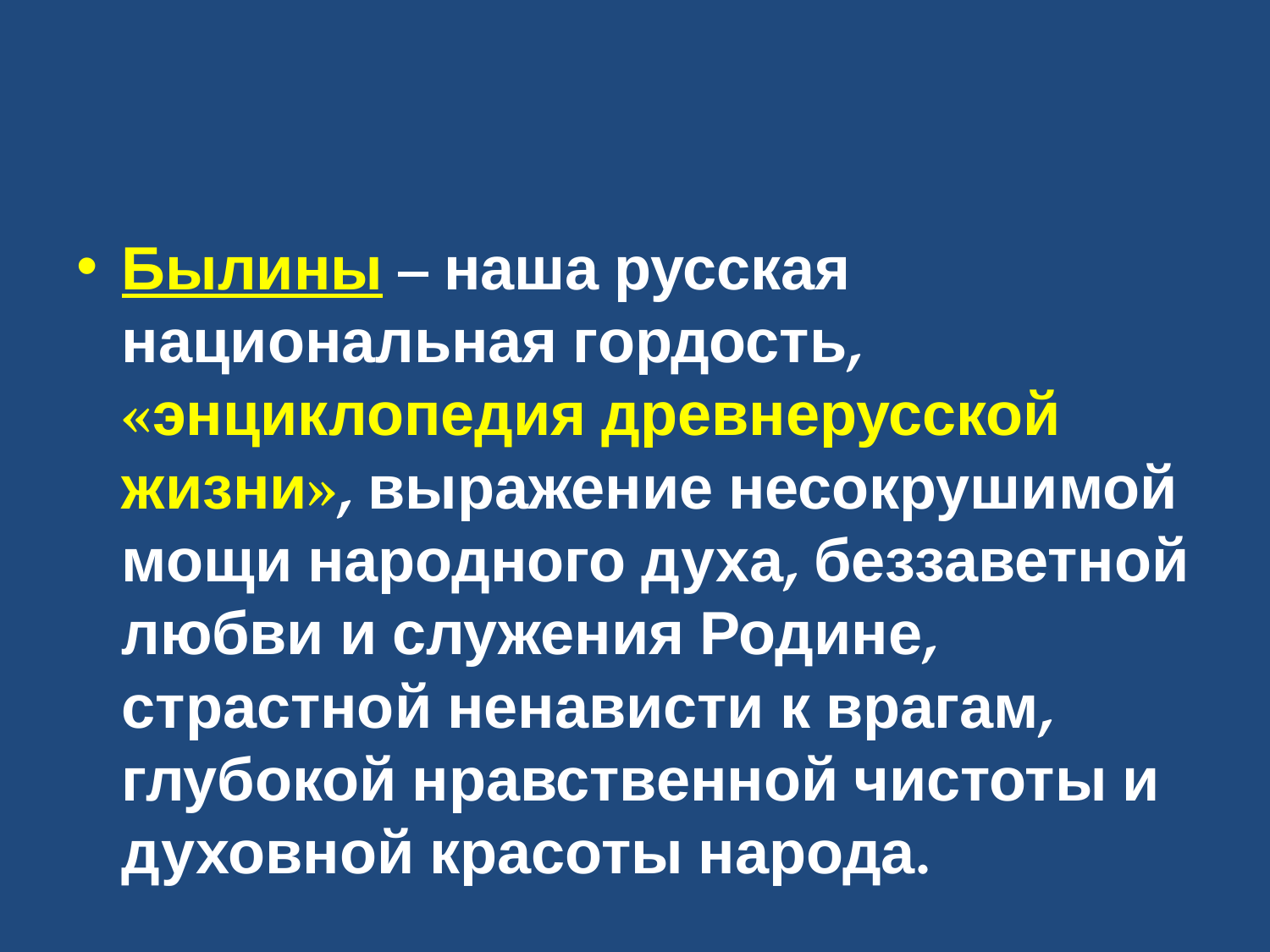

#
Былины – наша русская национальная гордость, «энциклопедия древнерусской жизни», выражение несокрушимой мощи народного духа, беззаветной любви и служения Родине, страстной ненависти к врагам, глубокой нравственной чистоты и духовной красоты народа.